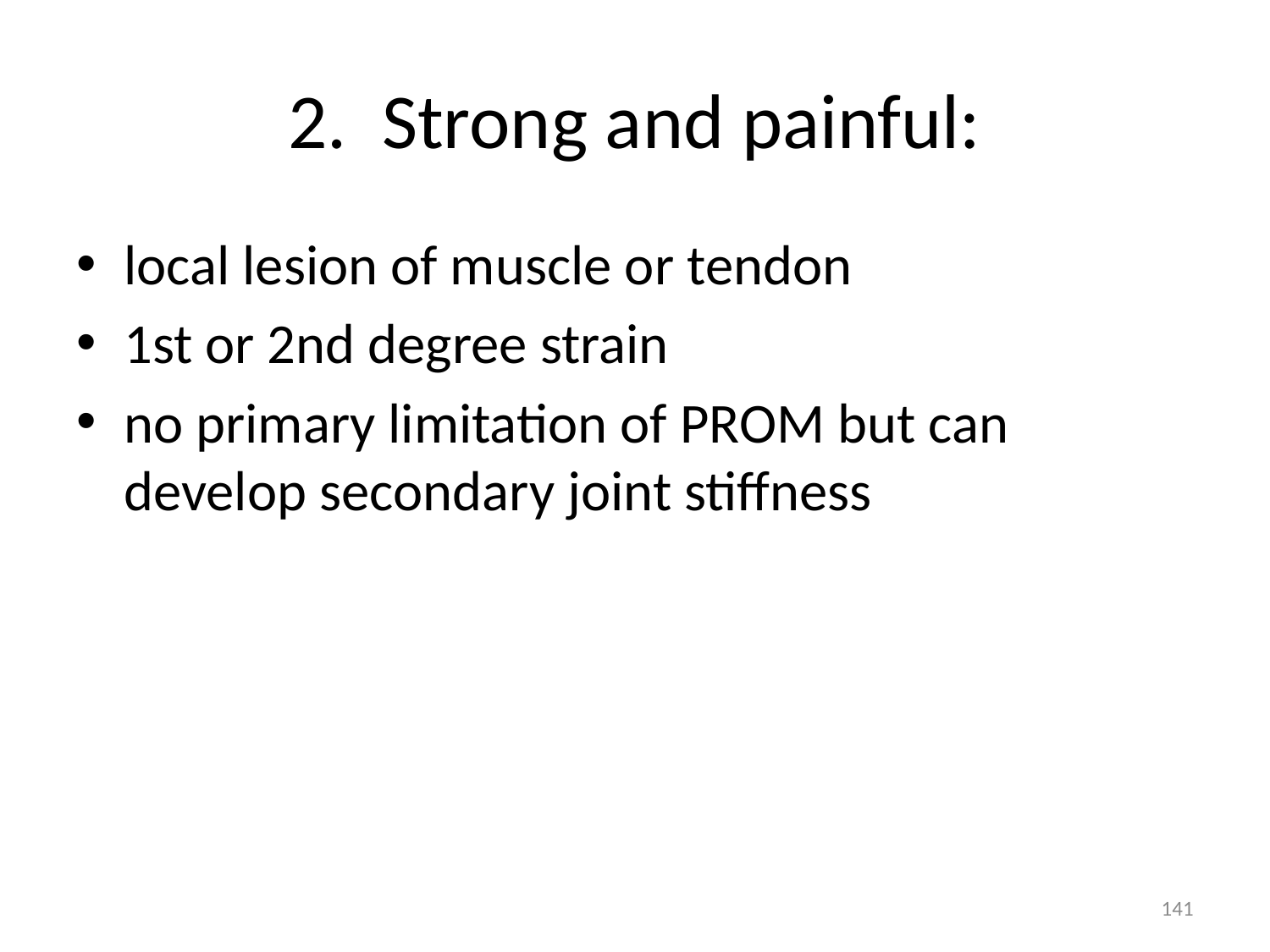

# 2.  Strong and painful:
local lesion of muscle or tendon
1st or 2nd degree strain
no primary limitation of PROM but can develop secondary joint stiffness
141